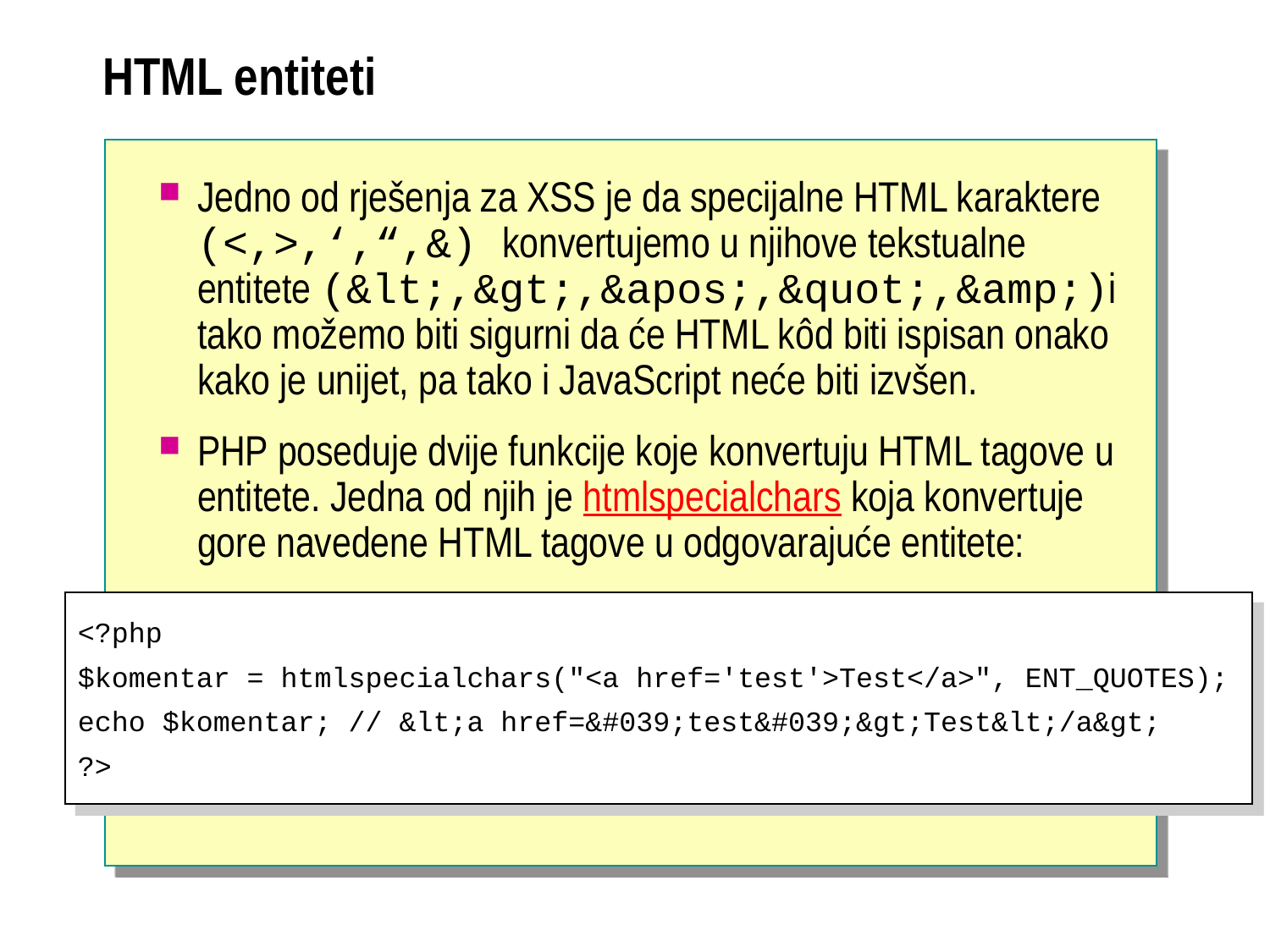

# HTML entiteti
Jedno od rješenja za XSS je da specijalne HTML karaktere (<,>,‘,“,&) konvertujemo u njihove tekstualne entitete (&lt;,&gt;,&apos;,&quot;,&amp;)i tako možemo biti sigurni da će HTML kôd biti ispisan onako kako je unijet, pa tako i JavaScript neće biti izvšen.
PHP poseduje dvije funkcije koje konvertuju HTML tagove u entitete. Jedna od njih je htmlspecialchars koja konvertuje gore navedene HTML tagove u odgovarajuće entitete:

<?php
$komentar = htmlspecialchars("<a href='test'>Test</a>", ENT_QUOTES);
echo $komentar; // &lt;a href=&#039;test&#039;&gt;Test&lt;/a&gt;
?>